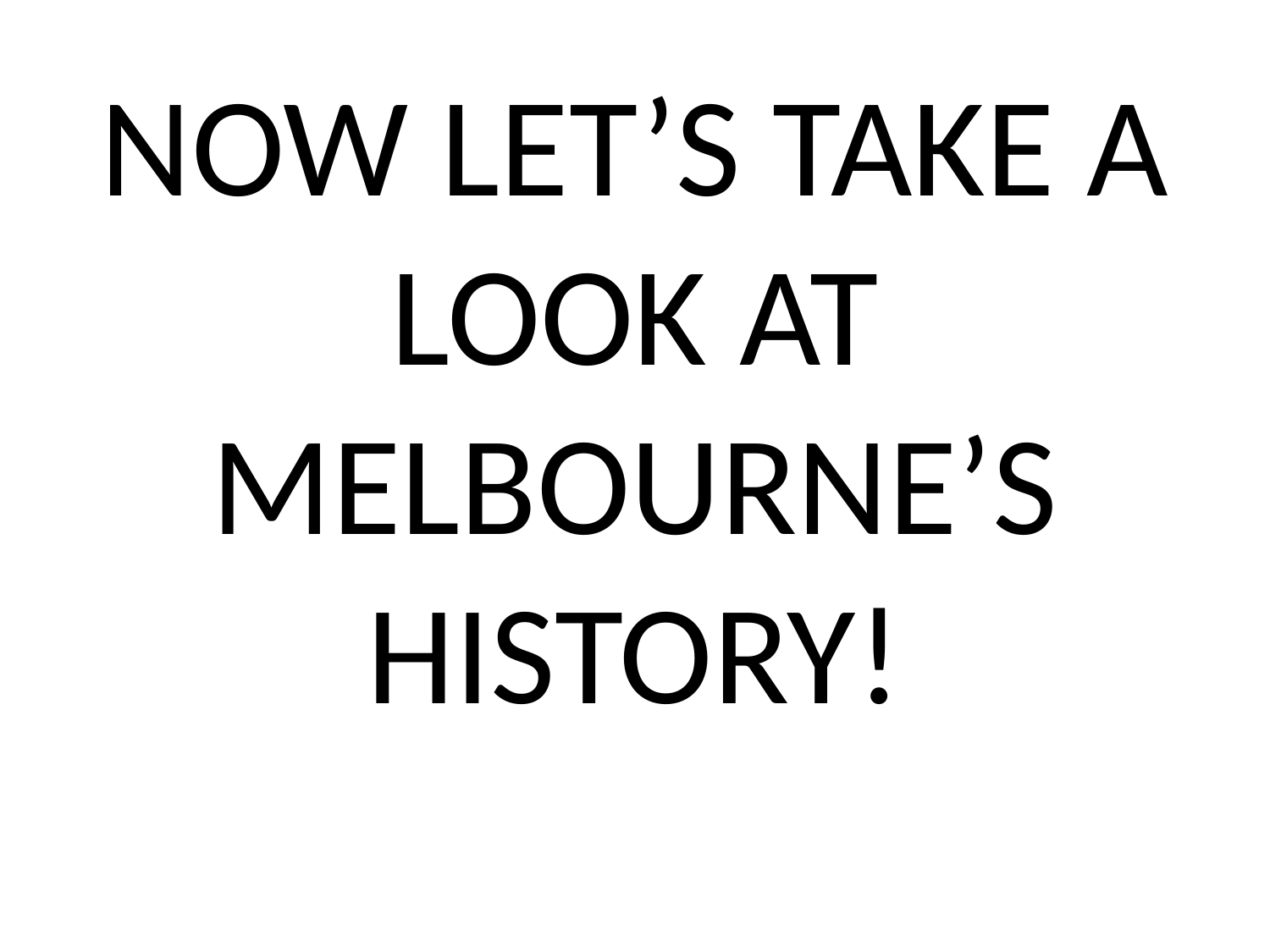

# NOW LET’S TAKE A LOOK AT MELBOURNE’S HISTORY!